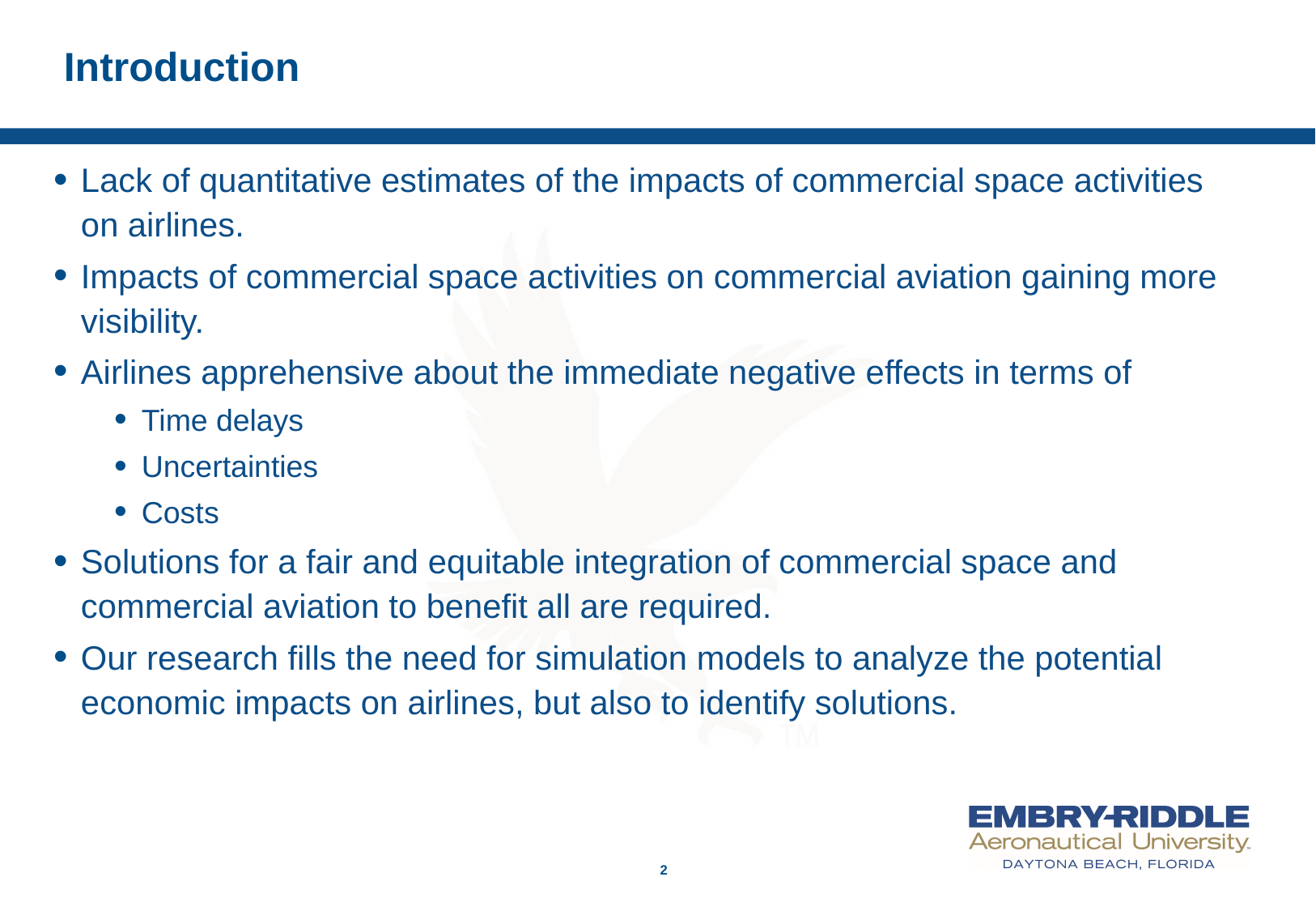

# Introduction
Lack of quantitative estimates of the impacts of commercial space activities on airlines.
Impacts of commercial space activities on commercial aviation gaining more visibility.
Airlines apprehensive about the immediate negative effects in terms of
Time delays
Uncertainties
Costs
Solutions for a fair and equitable integration of commercial space and commercial aviation to benefit all are required.
Our research fills the need for simulation models to analyze the potential economic impacts on airlines, but also to identify solutions.

2